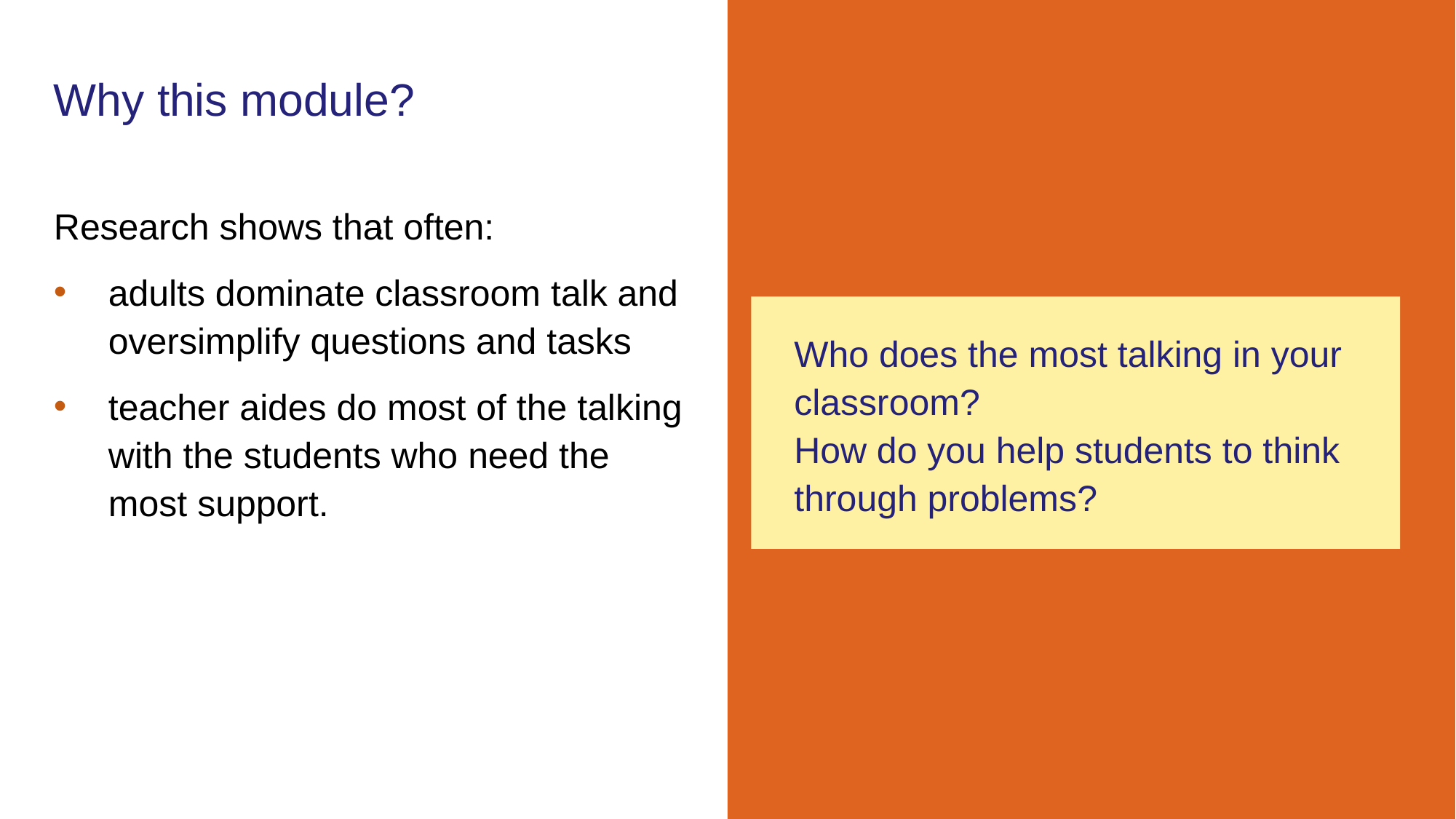

# Why this module?
.
Research shows that often:
adults dominate classroom talk and oversimplify questions and tasks
teacher aides do most of the talking with the students who need the most support.

Who does the most talking in your classroom?
How do you help students to think through problems?